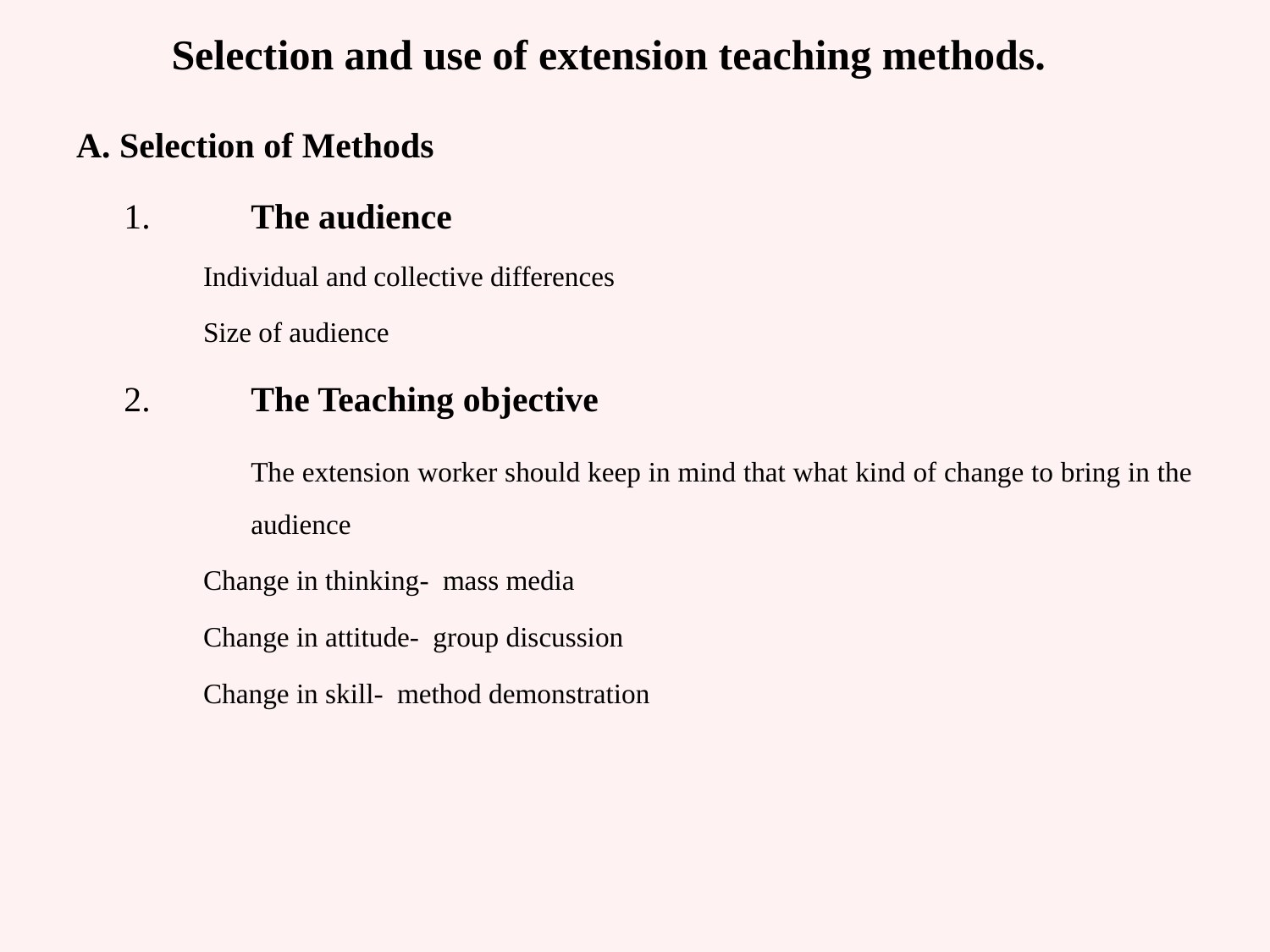

Selection and use of extension teaching methods.
A. Selection of Methods
	1.	The audience
Individual and collective differences
Size of audience
	2.	The Teaching objective
		The extension worker should keep in mind that what kind of change to bring in the 	audience
Change in thinking-  mass media
Change in attitude-  group discussion
Change in skill-  method demonstration